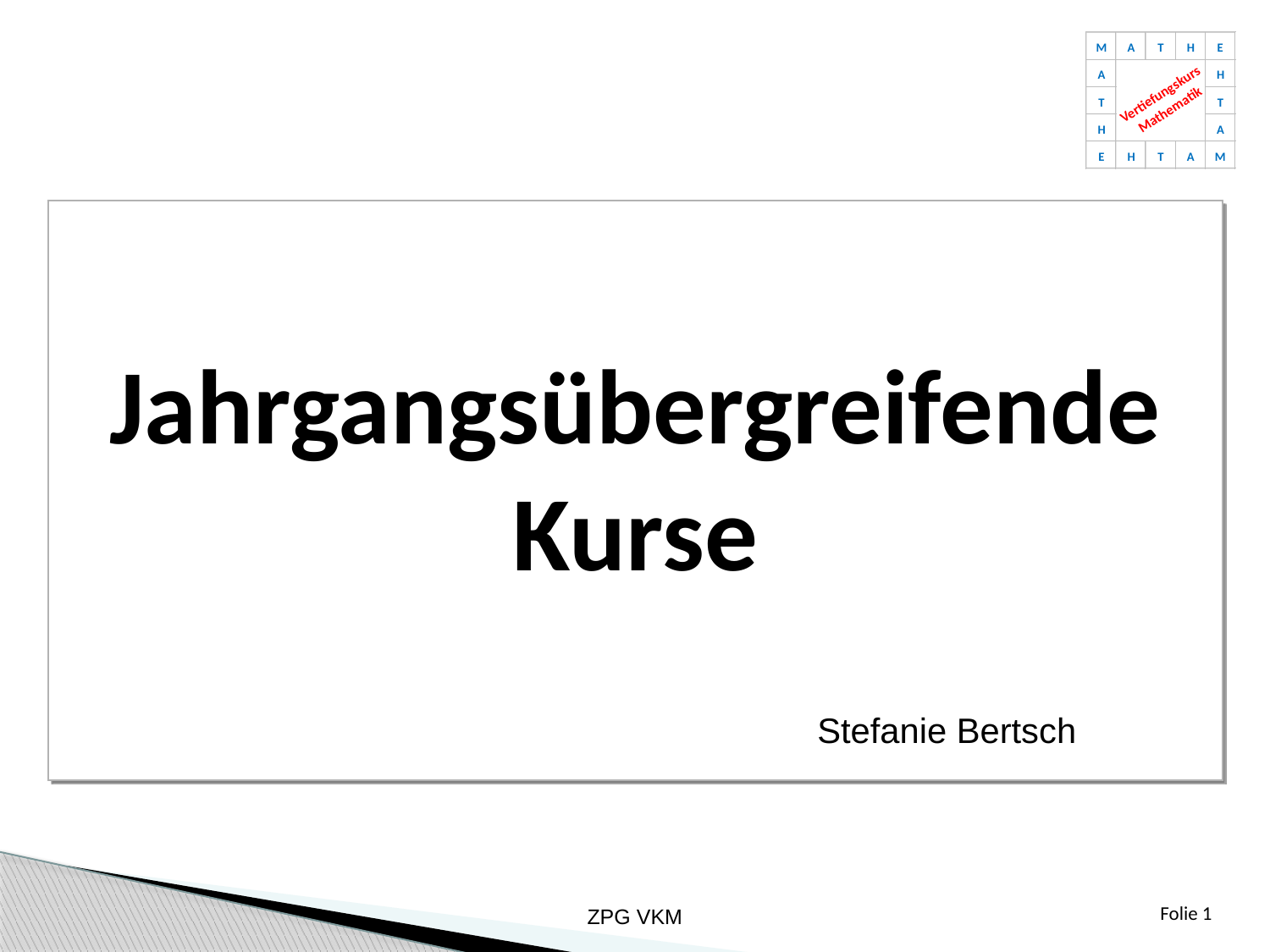

M
A
T
H
E

A
H
Vertiefungskurs
Mathematik

T
T

H
A

E
H
T
A
M

Jahrgangsübergreifende Kurse

Stefanie Bertsch

Folie 1
ZPG VKM